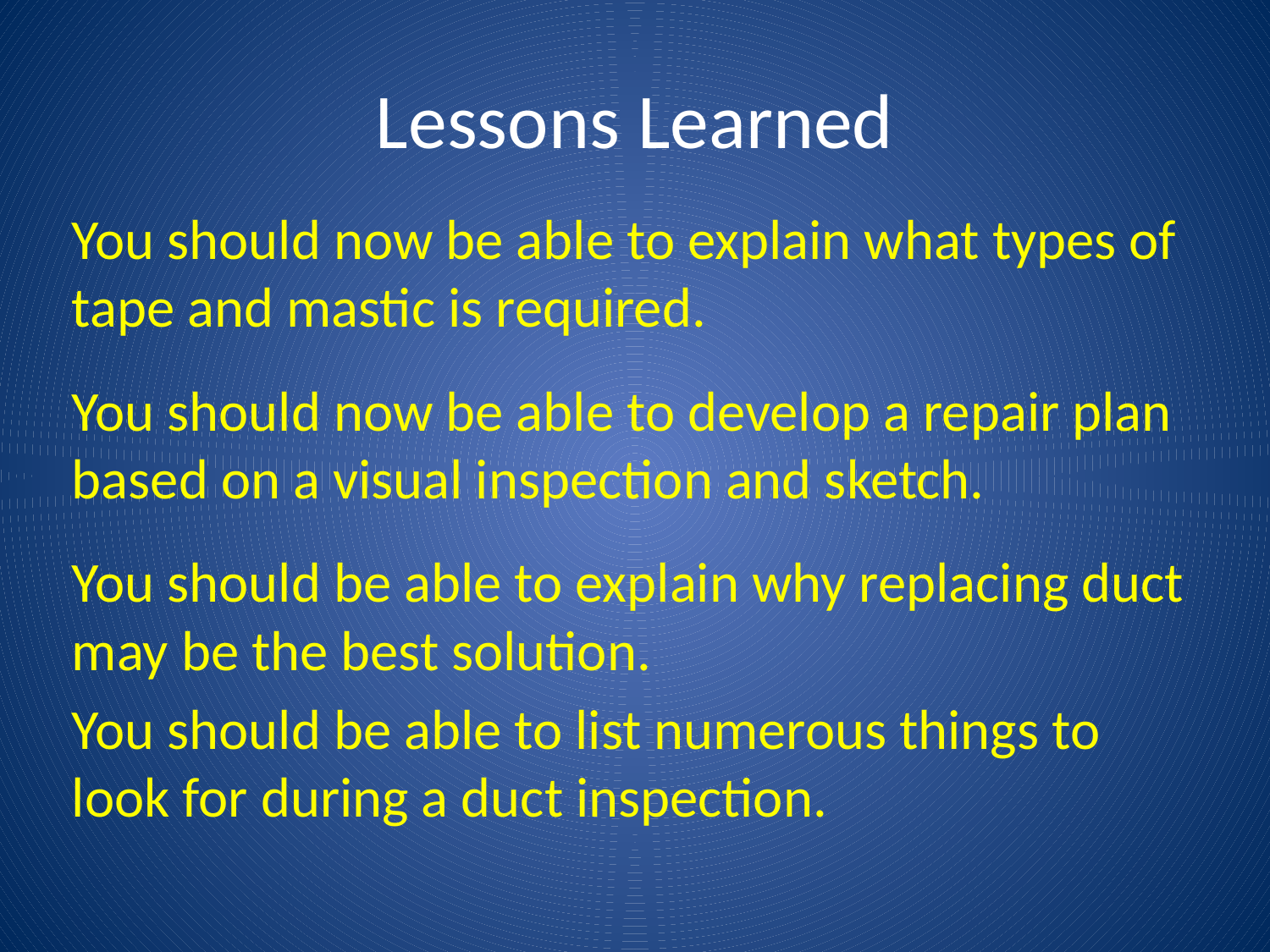

# Lessons Learned
You should now be able to explain what types of tape and mastic is required.

You should now be able to develop a repair plan based on a visual inspection and sketch.

You should be able to explain why replacing duct may be the best solution.
You should be able to list numerous things to look for during a duct inspection.